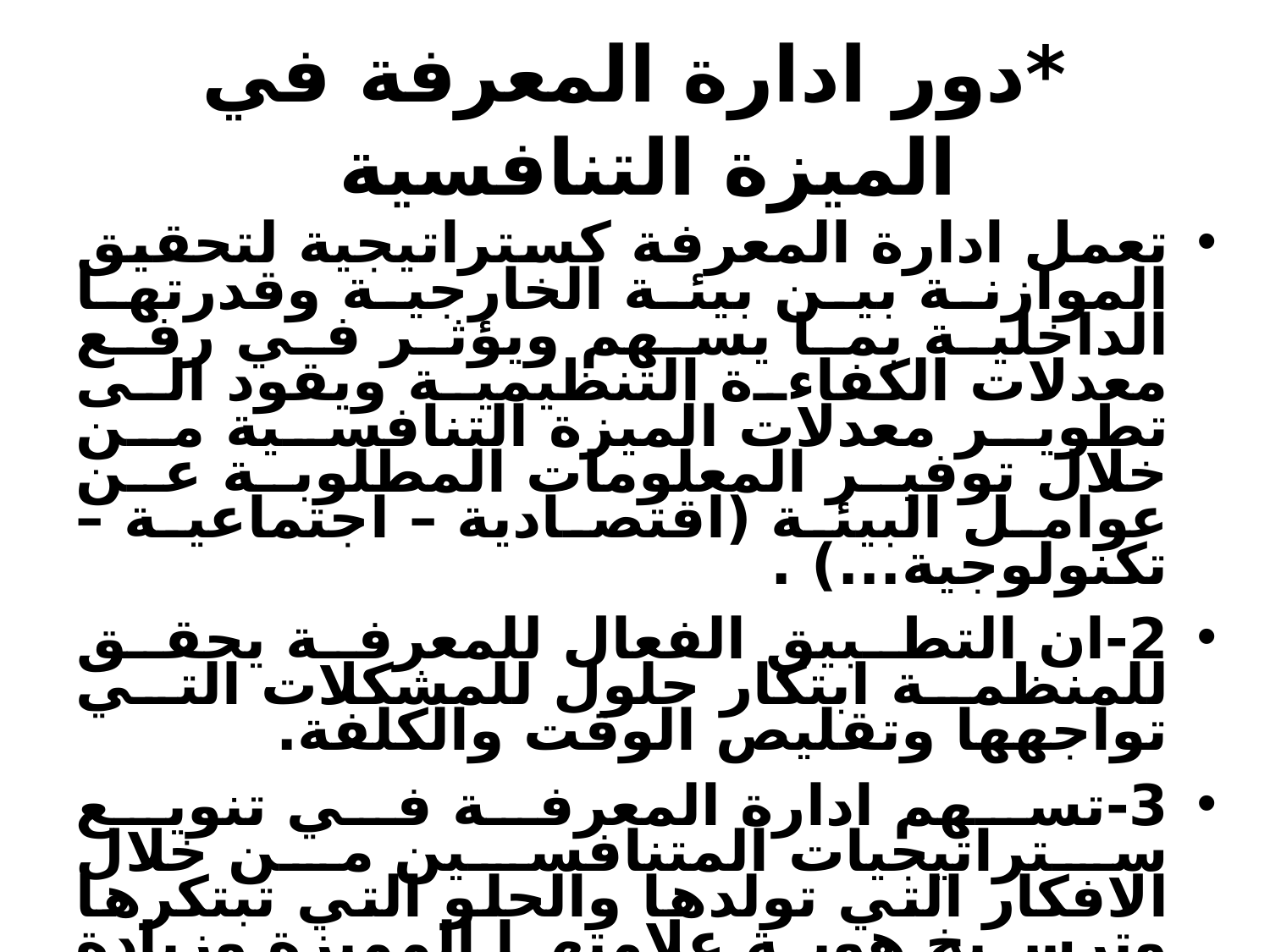

# *دور ادارة المعرفة في الميزة التنافسية
تعمل ادارة المعرفة كستراتيجية لتحقيق الموازنة بين بيئة الخارجية وقدرتها الداخلية بما يسهم ويؤثر في رفع معدلات الكفاءة التنظيمية ويقود الى تطوير معدلات الميزة التنافسية من خلال توفير المعلومات المطلوبة عن عوامل البيئة (اقتصادية – اجتماعية – تكنولوجية...) .
2-ان التطبيق الفعال للمعرفة يحقق للمنظمة ابتكار حلول للمشكلات التي تواجهها وتقليص الوقت والكلفة.
3-تسهم ادارة المعرفة في تنويع ستراتيجيات المتنافسين من خلال الافكار التي تولدها والحلو التي تبتكرها وترسيخ هوية علامتها المميزة وزيادة تعلق الزبائن بها.